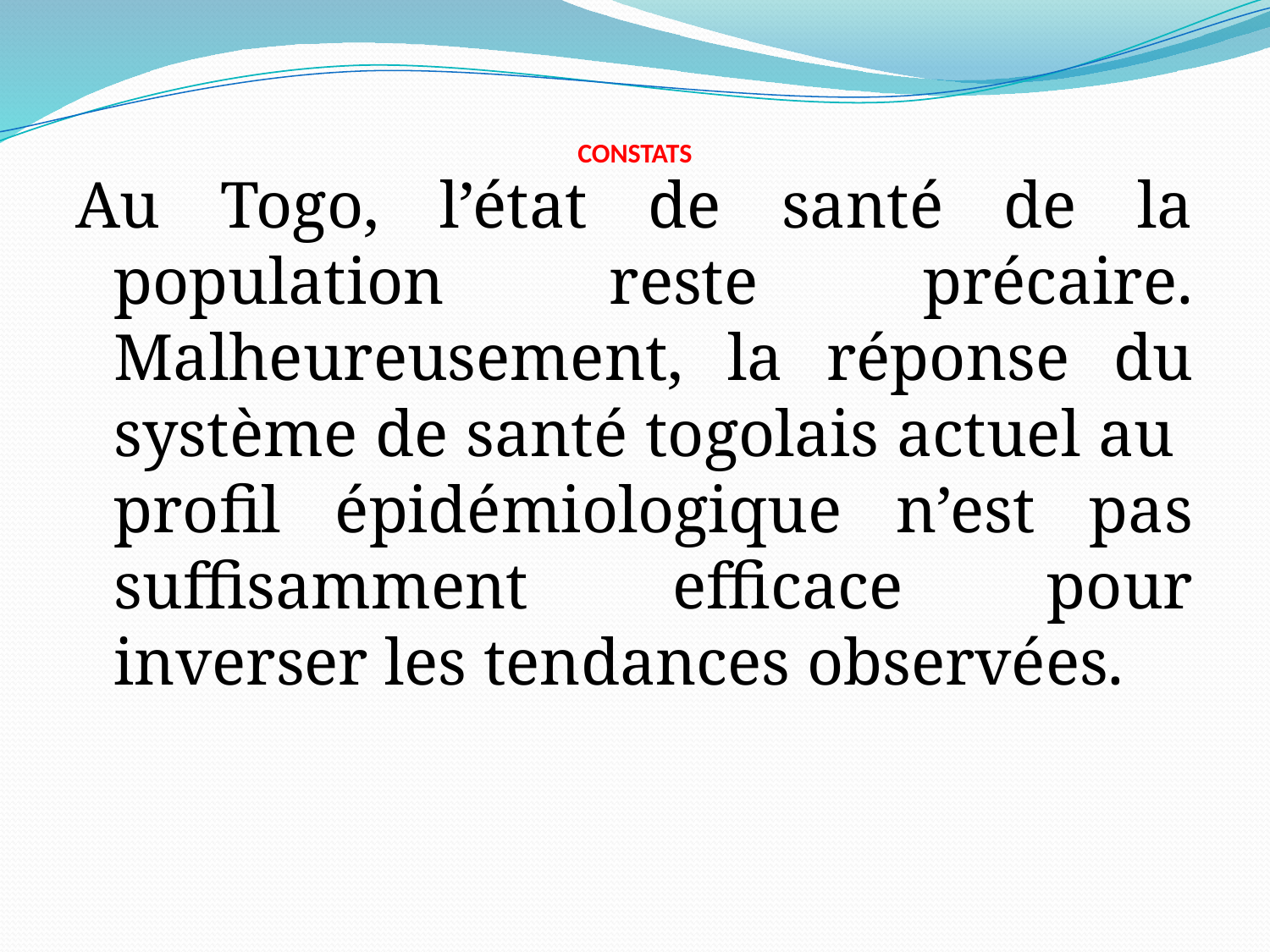

# CONSTATS
Au Togo, l’état de santé de la population reste précaire. Malheureusement, la réponse du système de santé togolais actuel au  profil épidémiologique n’est pas suffisamment efficace pour inverser les tendances observées.